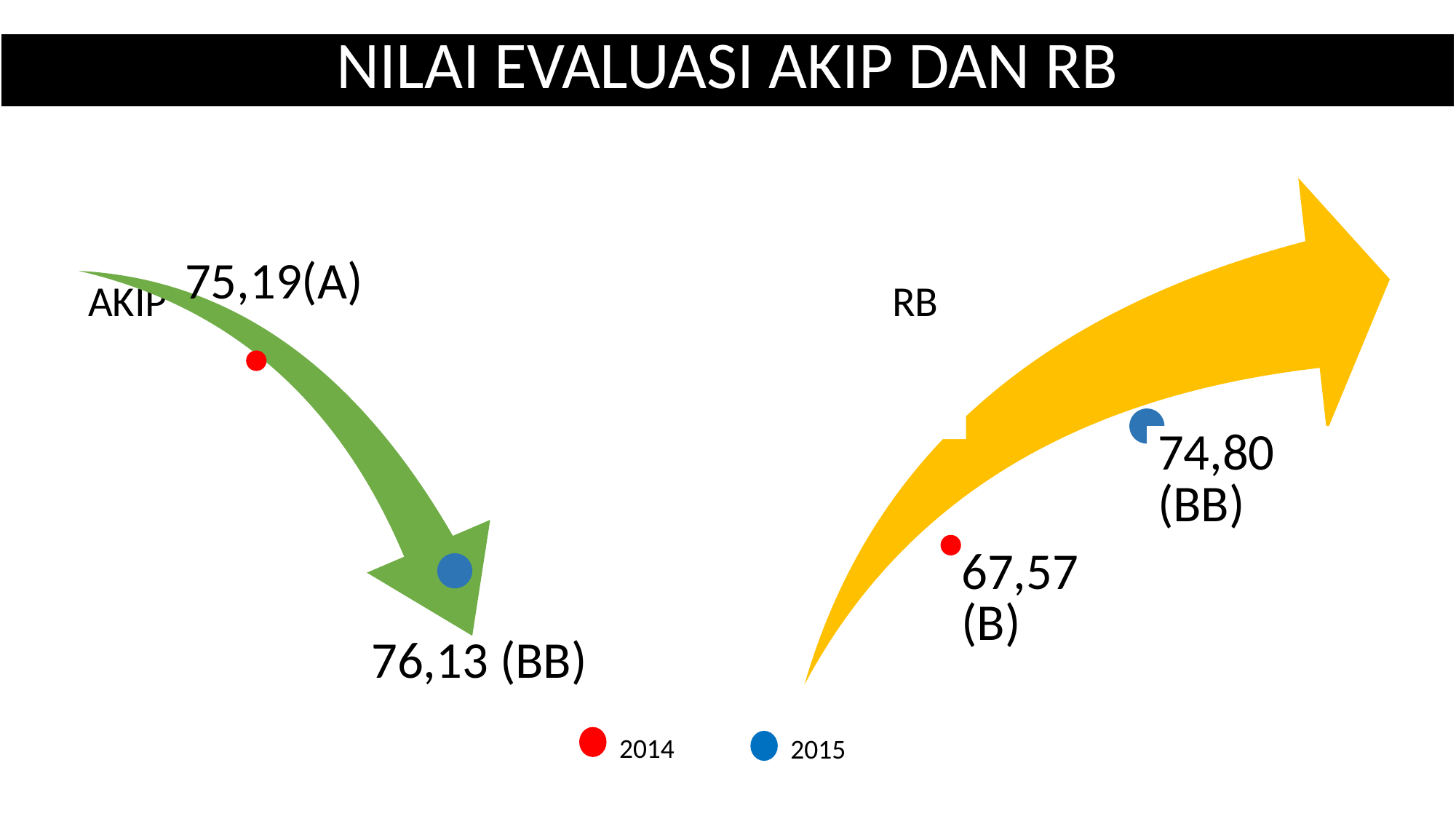

NILAI EVALUASI AKIP DAN RB
RB
75,19(A)
76,13 (BB)
67,57 (B)
74,80 (BB)
AKIP

       2015
       2014

2